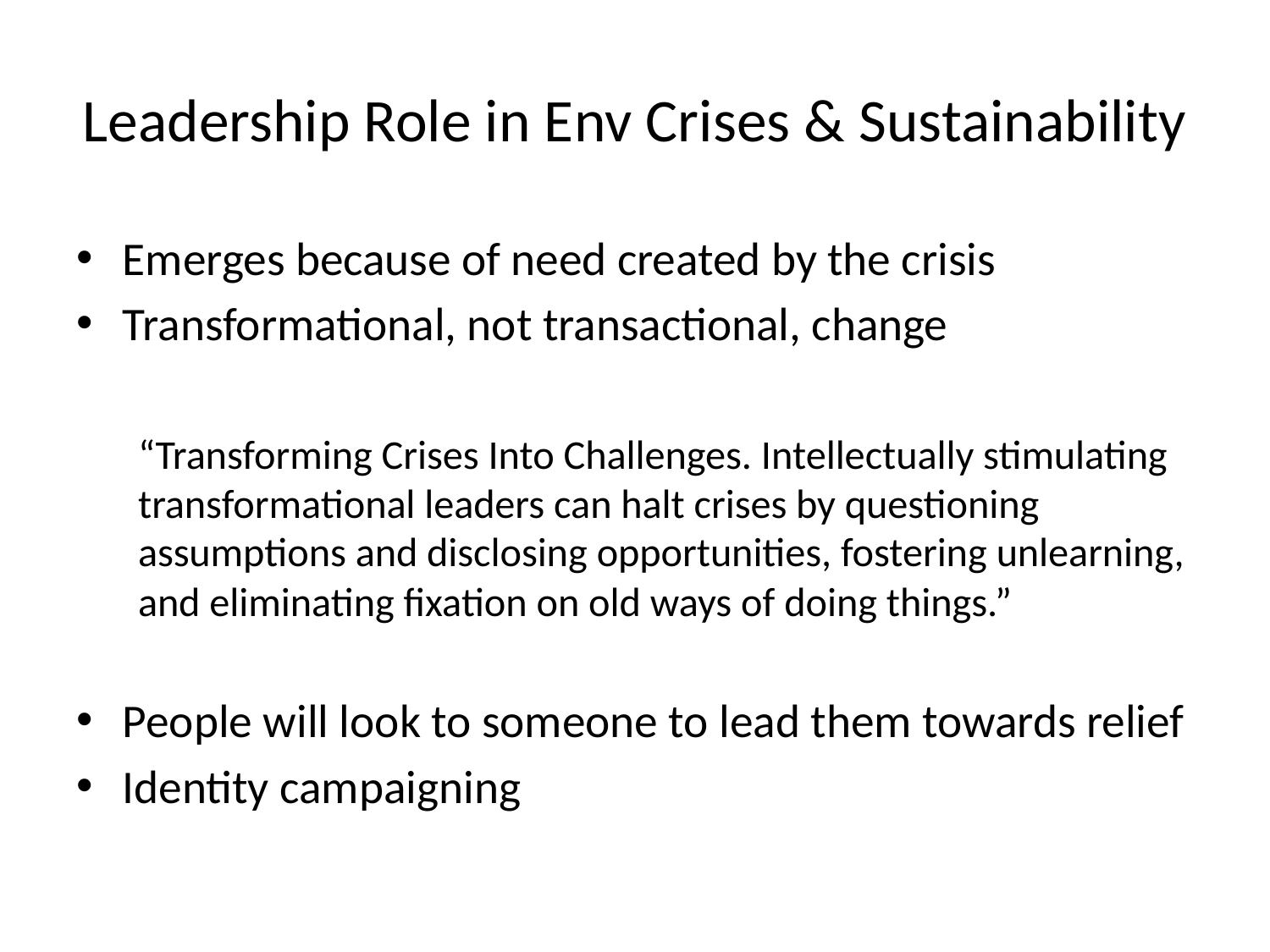

# Leadership Role in Env Crises & Sustainability
Emerges because of need created by the crisis
Transformational, not transactional, change

“Transforming Crises Into Challenges. Intellectually stimulating transformational leaders can halt crises by questioning assumptions and disclosing opportunities, fostering unlearning, and eliminating fixation on old ways of doing things.”

People will look to someone to lead them towards relief
Identity campaigning